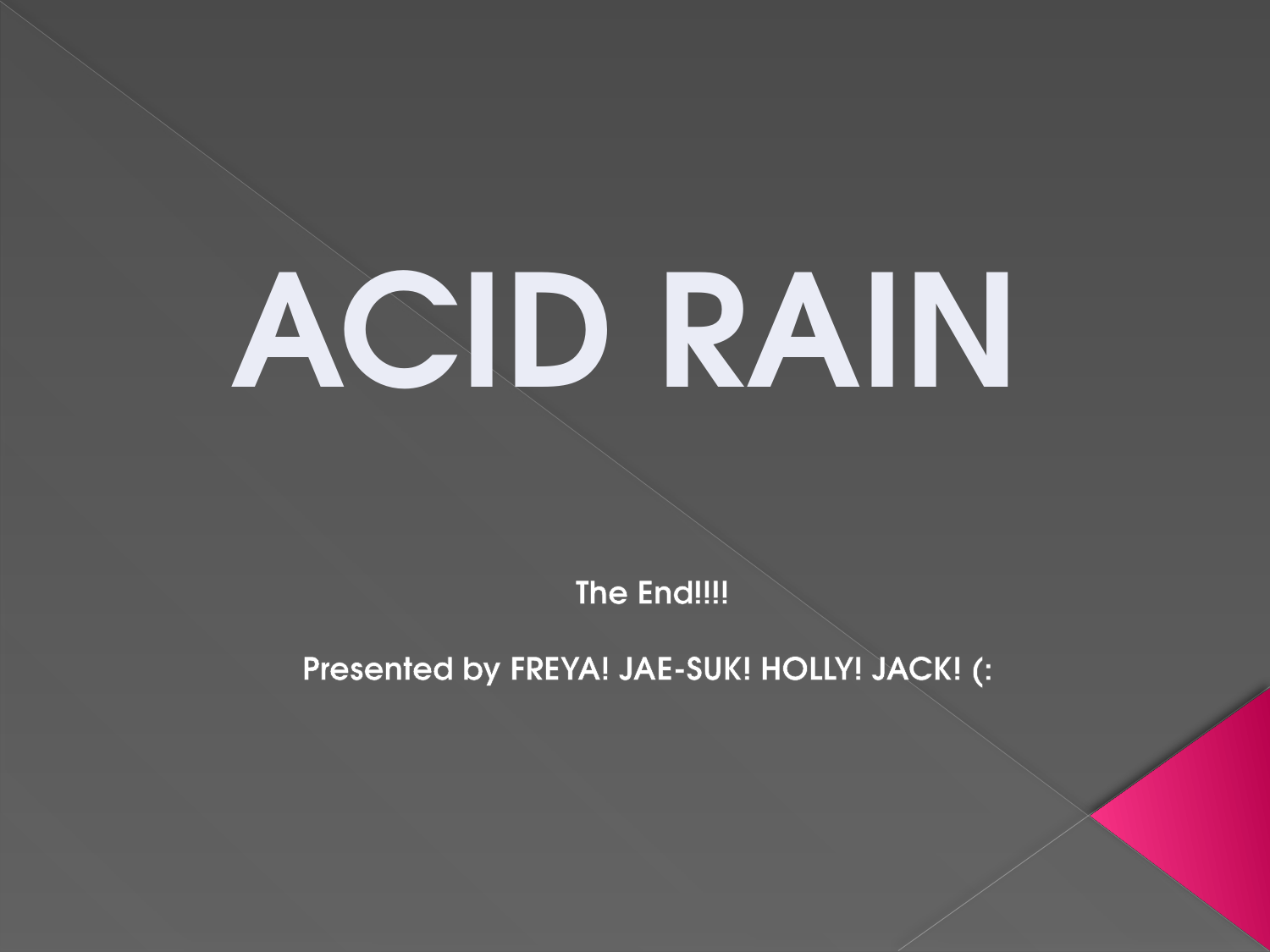

ACID RAIN
The End!!!!

Presented by FREYA! JAE-SUK! HOLLY! JACK! (: